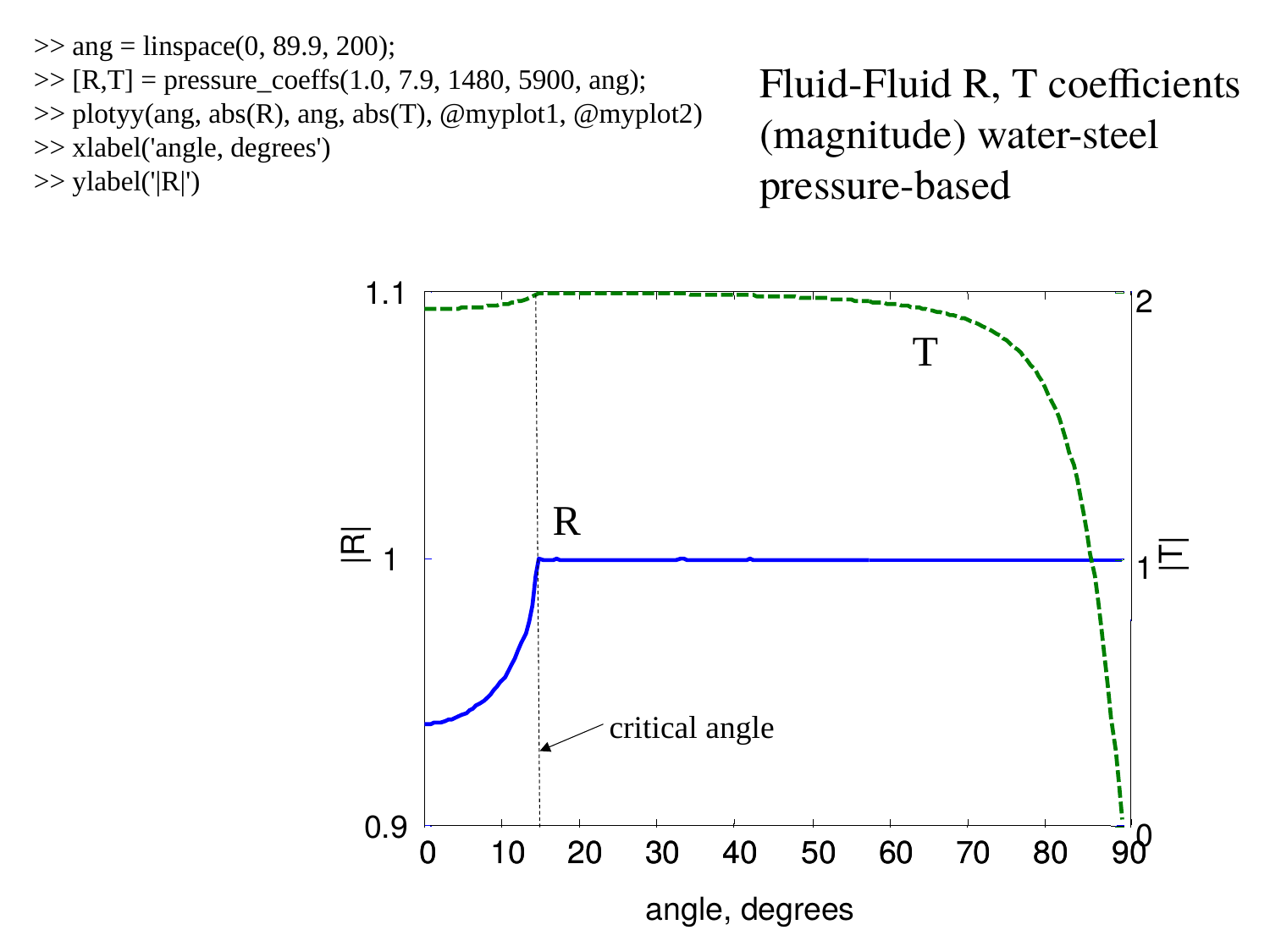

>> ang = linspace(0, 89.9, 200);
>> [R,T] = pressure_coeffs(1.0, 7.9, 1480, 5900, ang);
>> plotyy(ang, abs(R), ang, abs(T), @myplot1, @myplot2)
>> xlabel('angle, degrees')
>> ylabel('|R|')
Fluid-Fluid R, T coefficients
(magnitude) water-steel
pressure-based
1.1
2

T
R
|R|
|T|
1
1

critical angle
0.9
0

0
0
10
10
20
20
30
30
40
40
50
50
60
60
70
70
80
80
90
90
angle, degrees